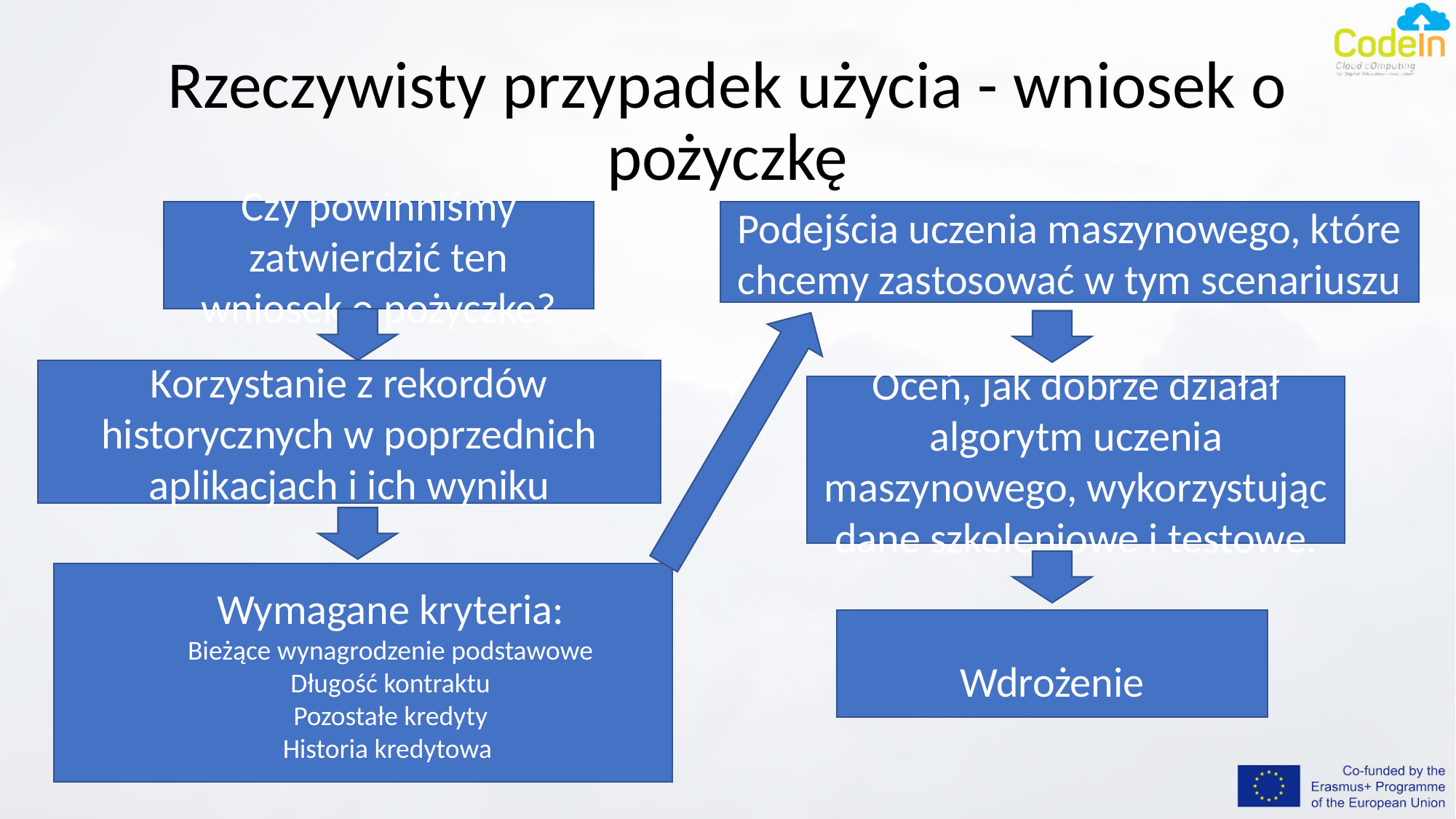

# Rzeczywisty przypadek użycia - wniosek o pożyczkę
Podejścia uczenia maszynowego, które chcemy zastosować w tym scenariuszu
Czy powinniśmy zatwierdzić ten wniosek o pożyczkę?

Korzystanie z rekordów historycznych w poprzednich aplikacjach i ich wyniku
Oceń, jak dobrze działał algorytm uczenia maszynowego, wykorzystując dane szkoleniowe i testowe.

Wymagane kryteria:
Bieżące wynagrodzenie podstawowe
Długość kontraktu
Pozostałe kredyty
Historia kredytowa

Wdrożenie